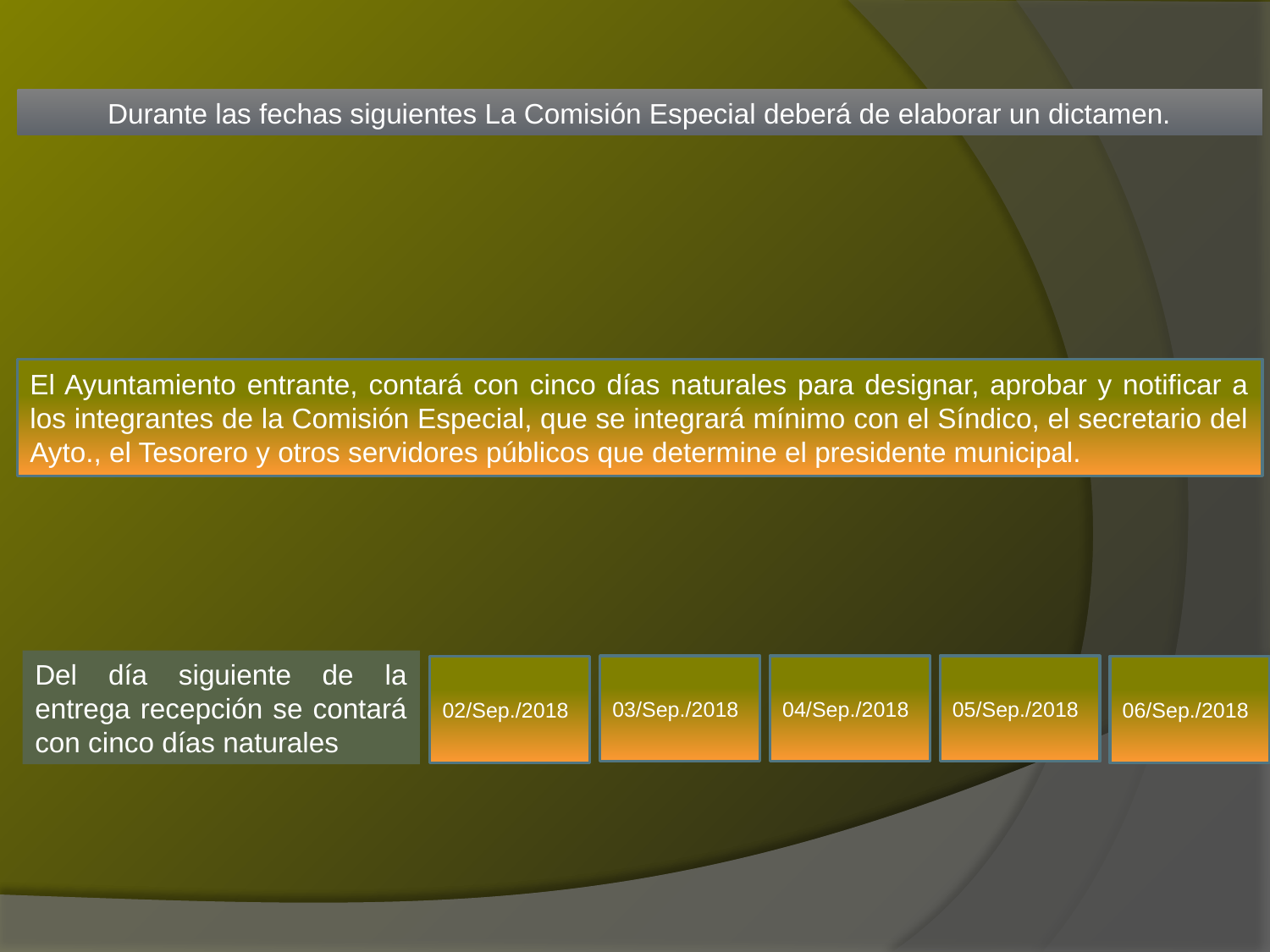

Durante las fechas siguientes La Comisión Especial deberá de elaborar un dictamen.
El Ayuntamiento entrante, contará con cinco días naturales para designar, aprobar y notificar a los integrantes de la Comisión Especial, que se integrará mínimo con el Síndico, el secretario del Ayto., el Tesorero y otros servidores públicos que determine el presidente municipal.
Del día siguiente de la entrega recepción se contará con cinco días naturales
02/Sep./2018
03/Sep./2018
04/Sep./2018
05/Sep./2018
06/Sep./2018